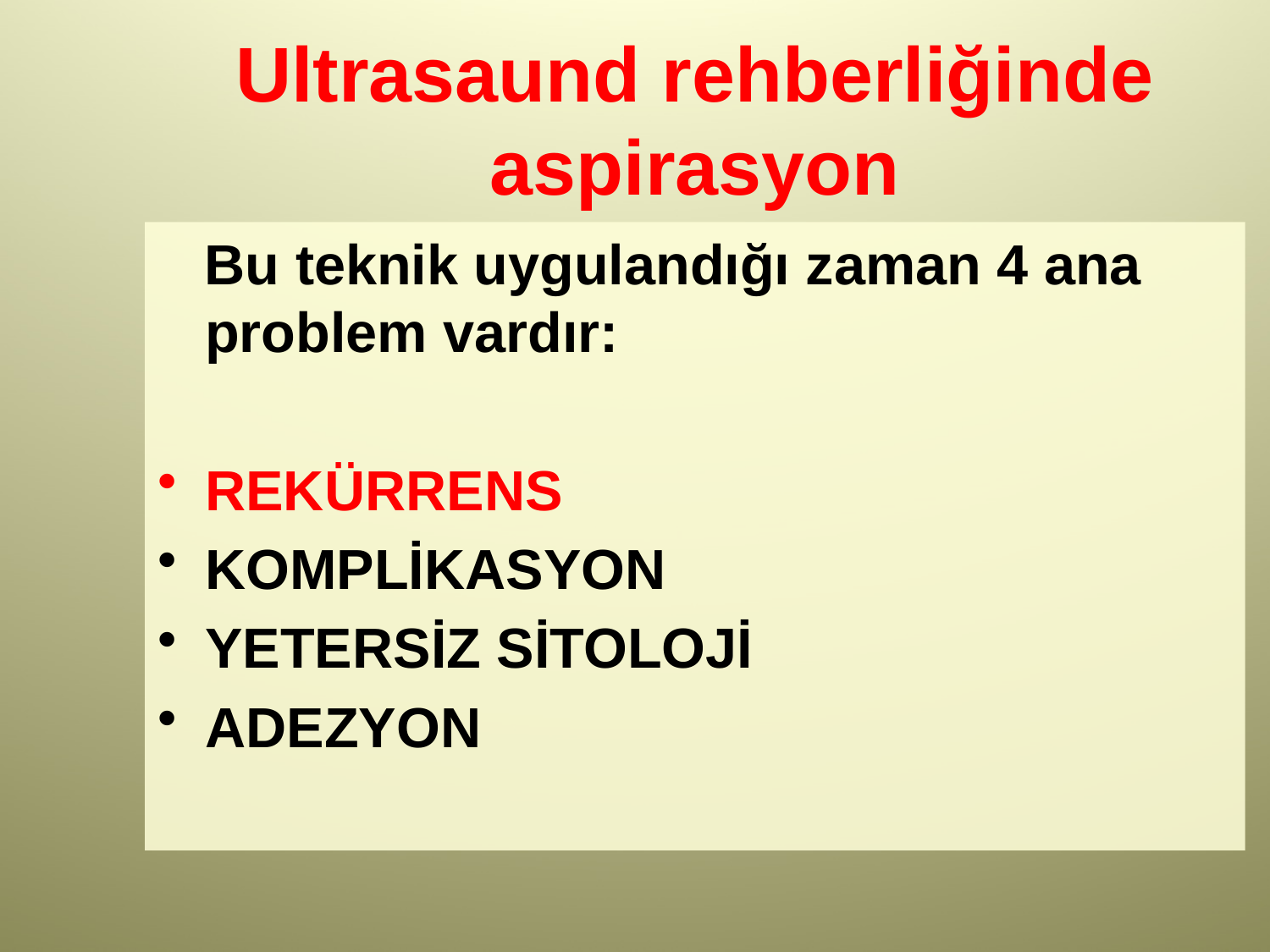

# Ultrasaund rehberliğinde aspirasyon
   Bu teknik uygulandığı zaman 4 ana problem vardır:

REKÜRRENS
KOMPLİKASYON
YETERSİZ SİTOLOJİ
ADEZYON